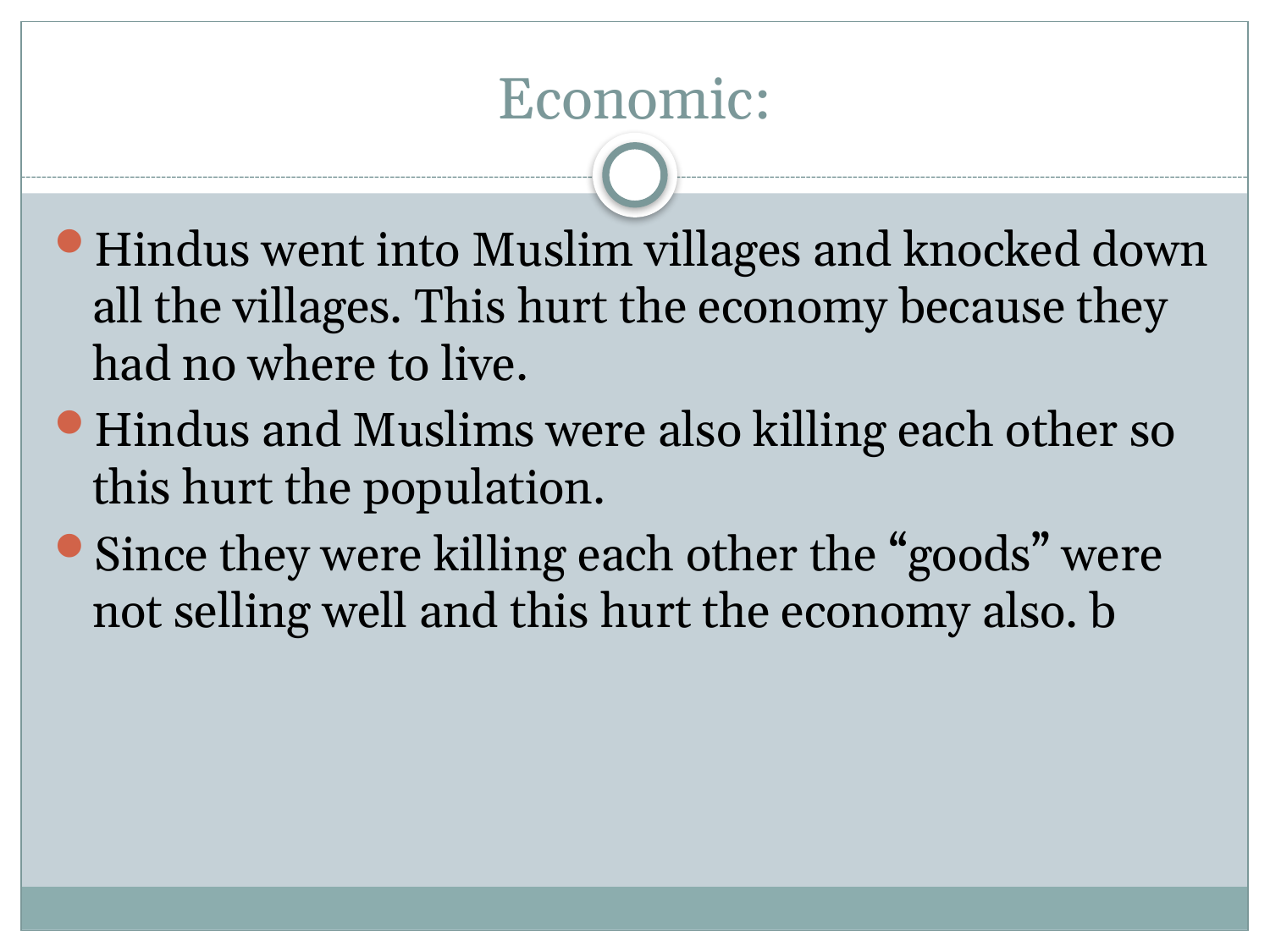

# Economic:
Hindus went into Muslim villages and knocked down all the villages. This hurt the economy because they had no where to live.
Hindus and Muslims were also killing each other so this hurt the population.
Since they were killing each other the “goods” were not selling well and this hurt the economy also. b